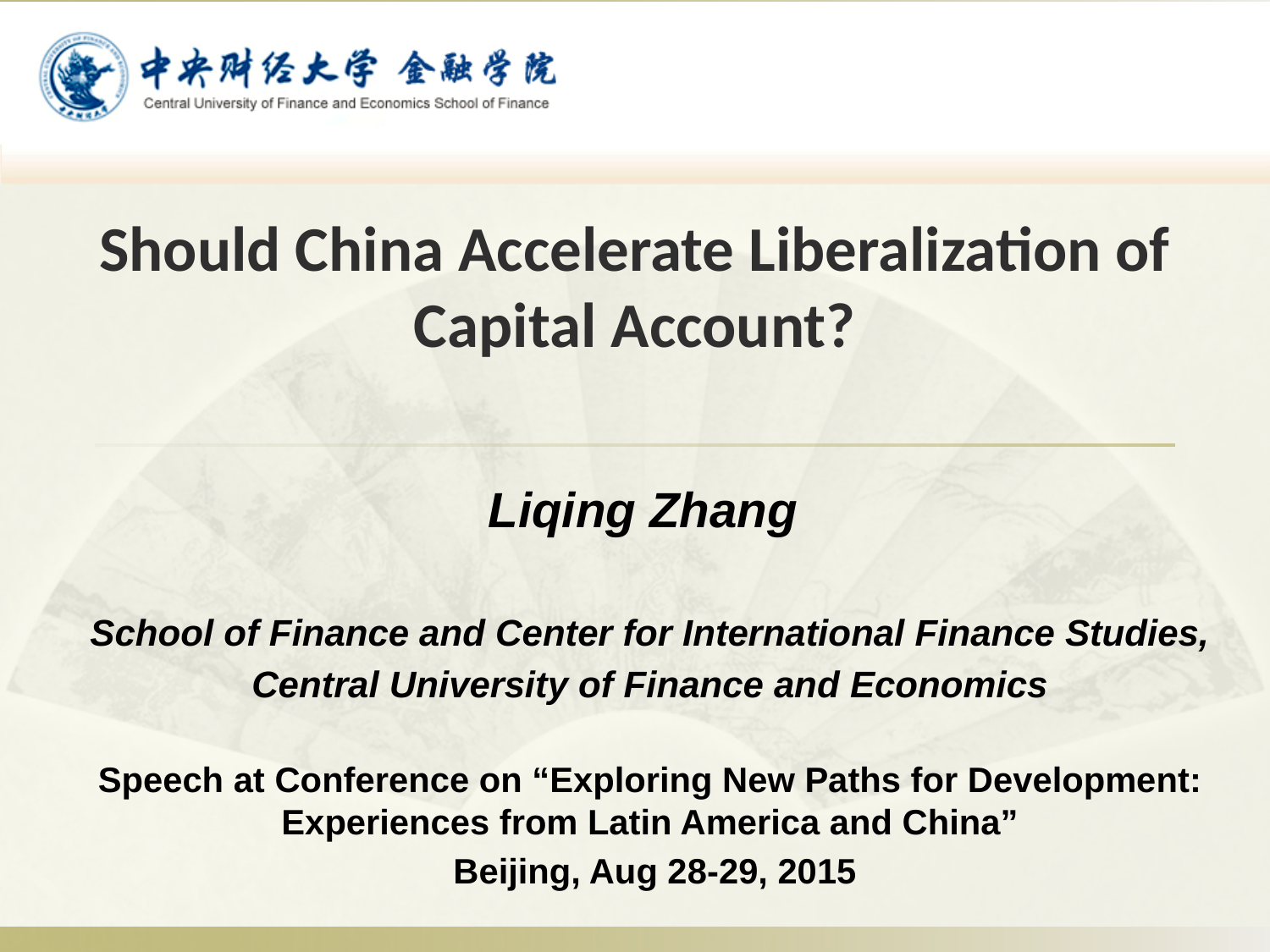

# Should China Accelerate Liberalization of Capital Account?

Liqing Zhang

School of Finance and Center for International Finance Studies,
Central University of Finance and Economics
Speech at Conference on “Exploring New Paths for Development: Experiences from Latin America and China”
 Beijing, Aug 28-29, 2015